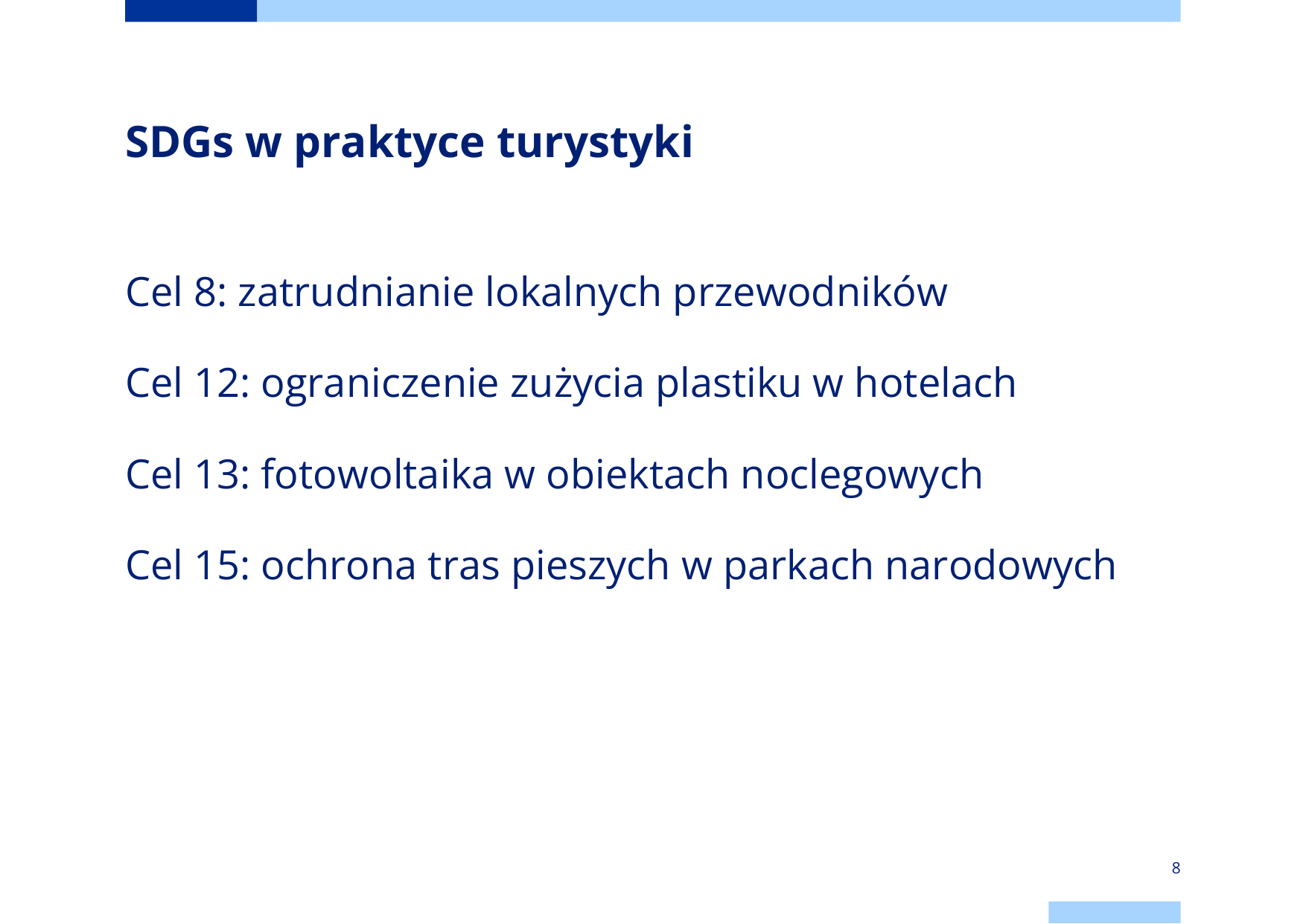

# SDGs w praktyce turystyki
Cel 8: zatrudnianie lokalnych przewodników
Cel 12: ograniczenie zużycia plastiku w hotelach
Cel 13: fotowoltaika w obiektach noclegowych
Cel 15: ochrona tras pieszych w parkach narodowych
8